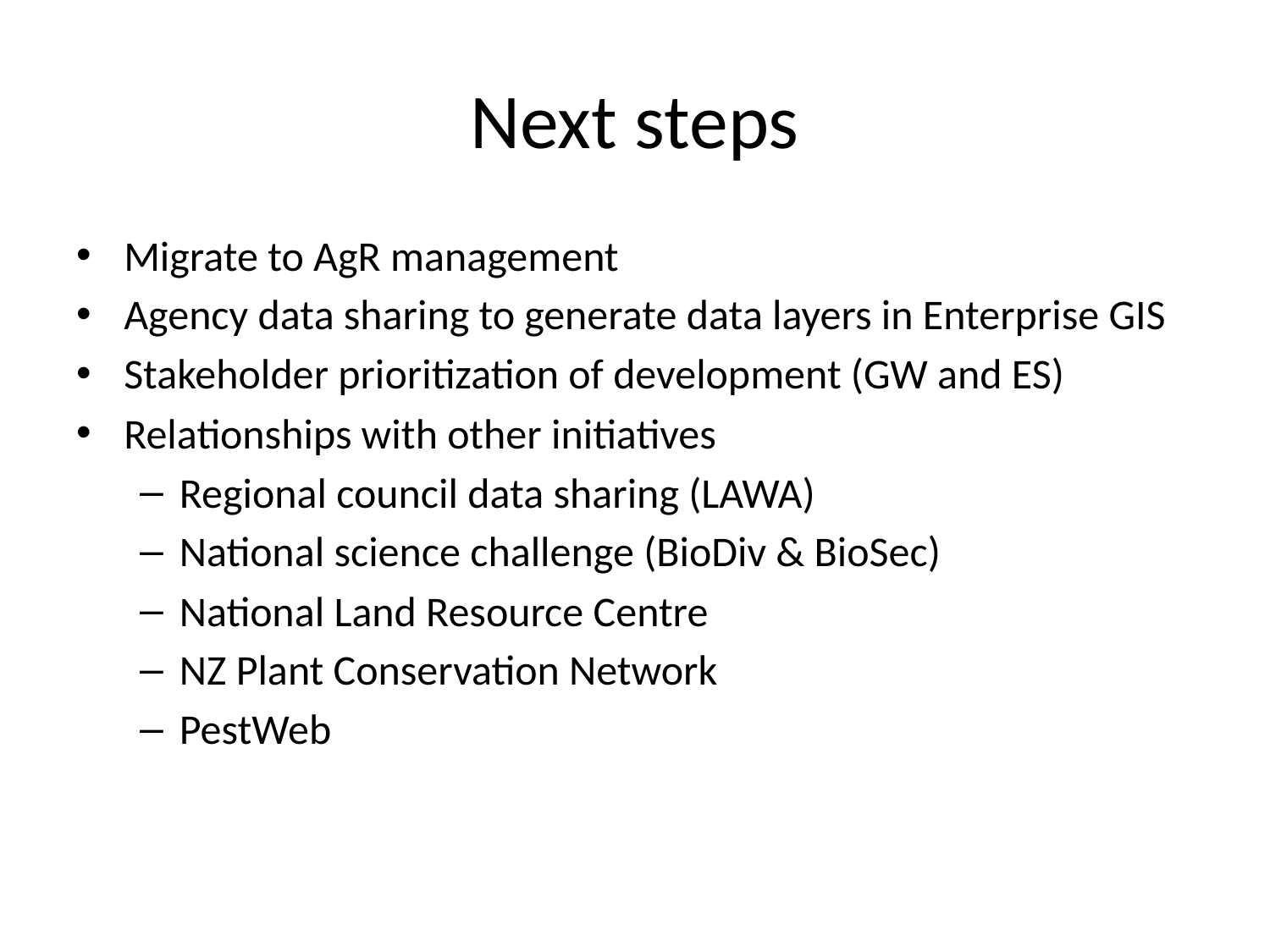

# Next steps
Migrate to AgR management
Agency data sharing to generate data layers in Enterprise GIS
Stakeholder prioritization of development (GW and ES)
Relationships with other initiatives
Regional council data sharing (LAWA)
National science challenge (BioDiv & BioSec)
National Land Resource Centre
NZ Plant Conservation Network
PestWeb